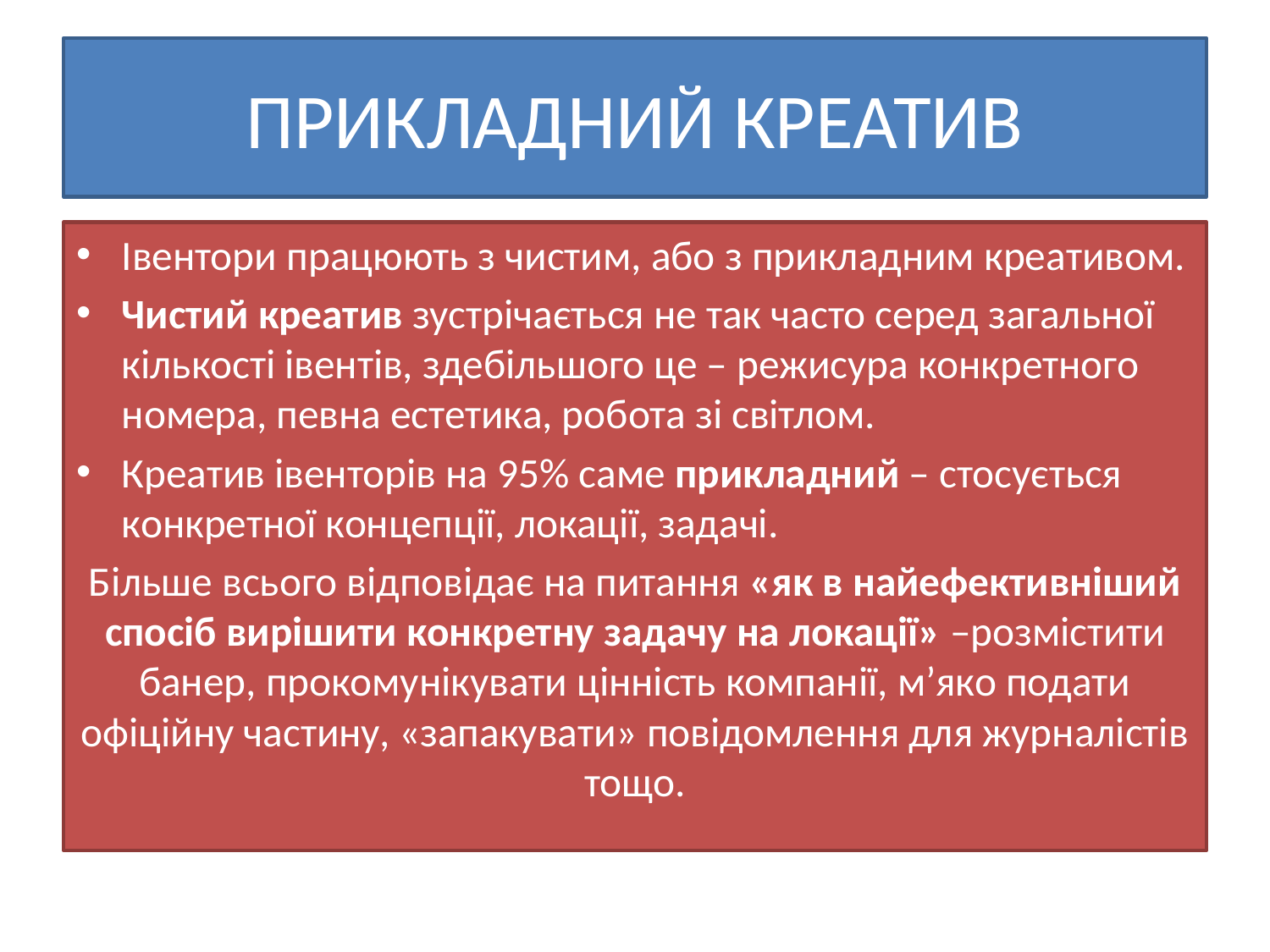

# ПРИКЛАДНИЙ КРЕАТИВ
Івентори працюють з чистим, або з прикладним креативом.
Чистий креатив зустрічається не так часто серед загальної кількості івентів, здебільшого це – режисура конкретного номера, певна естетика, робота зі світлом.
Креатив івенторів на 95% саме прикладний – стосується конкретної концепції, локації, задачі.
Більше всього відповідає на питання «як в найефективніший спосіб вирішити конкретну задачу на локації» –розмістити банер, прокомунікувати цінність компанії, м’яко подати офіційну частину, «запакувати» повідомлення для журналістів тощо.